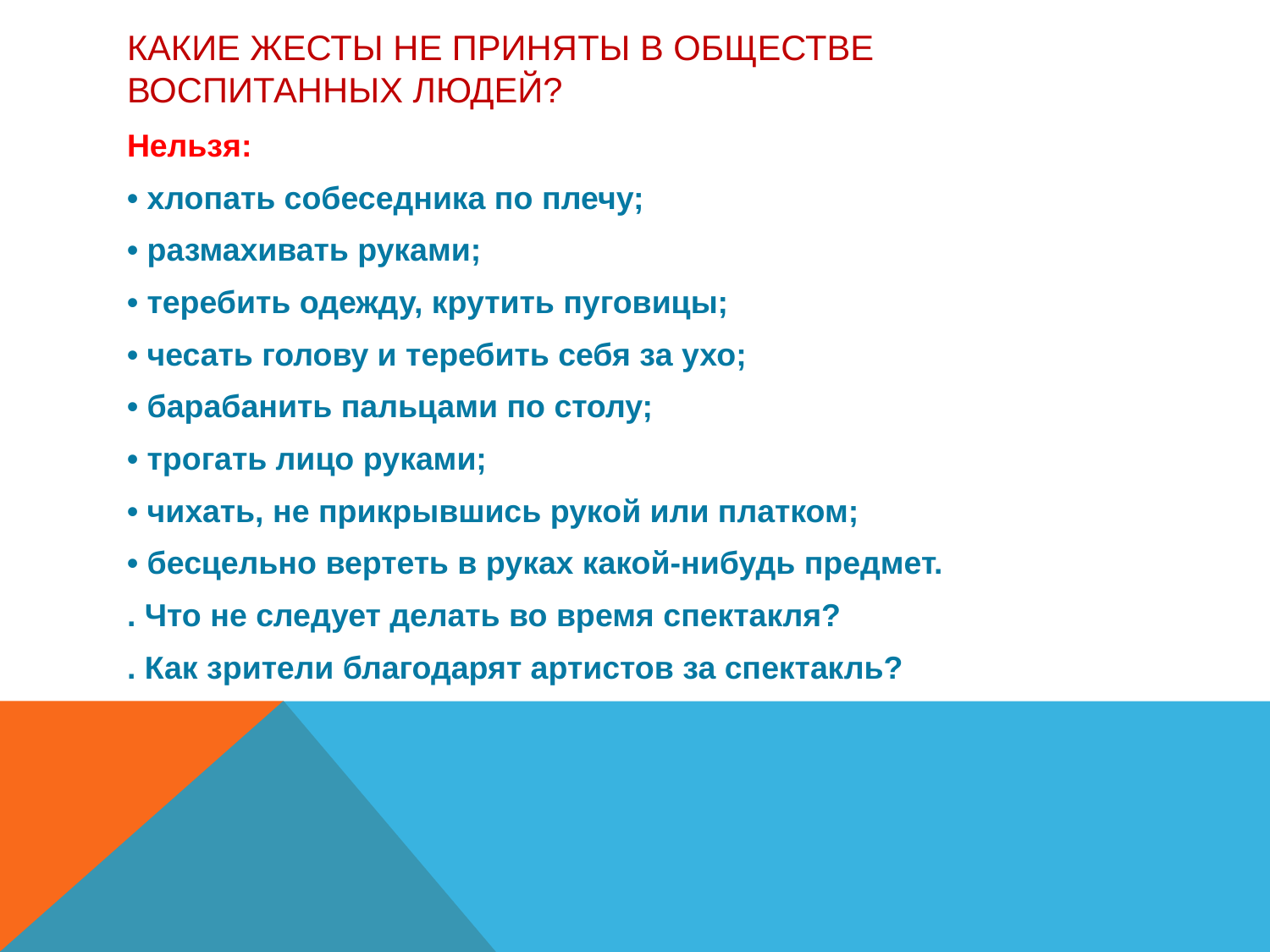

# Какие жесты не приняты в обществе воспитанных людей?
Нельзя:
• хлопать собеседника по плечу;
• размахивать руками;
• теребить одежду, крутить пуговицы;
• чесать голову и теребить себя за ухо;
• барабанить пальцами по столу;
• трогать лицо руками;
• чихать, не прикрывшись рукой или платком;
• бесцельно вертеть в руках какой-нибудь предмет.
. Что не следует делать во время спектакля?
. Как зрители благодарят артистов за спектакль?